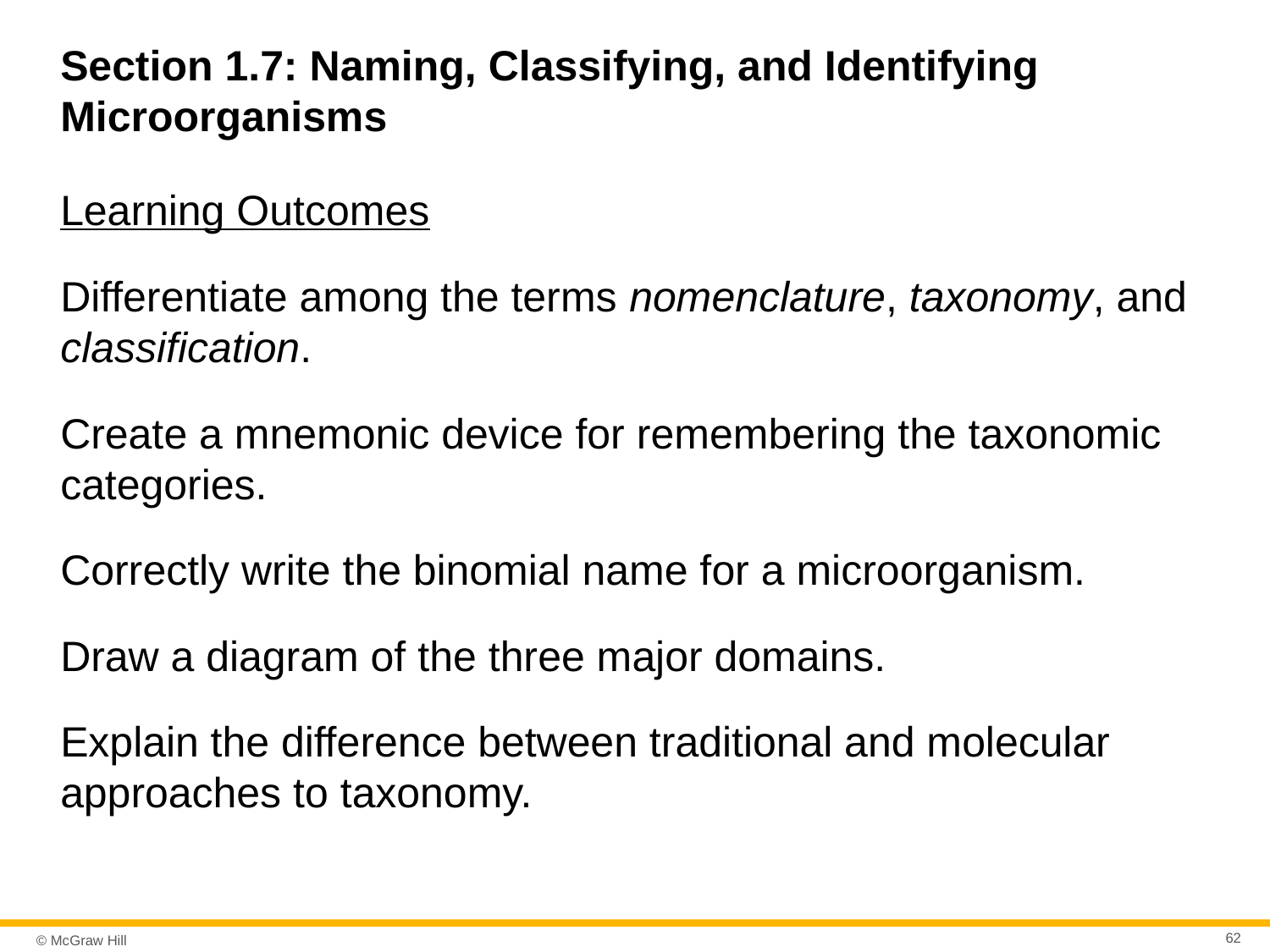

# Section 1.7: Naming, Classifying, and Identifying Microorganisms
Learning Outcomes
Differentiate among the terms nomenclature, taxonomy, and classification.
Create a mnemonic device for remembering the taxonomic categories.
Correctly write the binomial name for a microorganism.
Draw a diagram of the three major domains.
Explain the difference between traditional and molecular approaches to taxonomy.